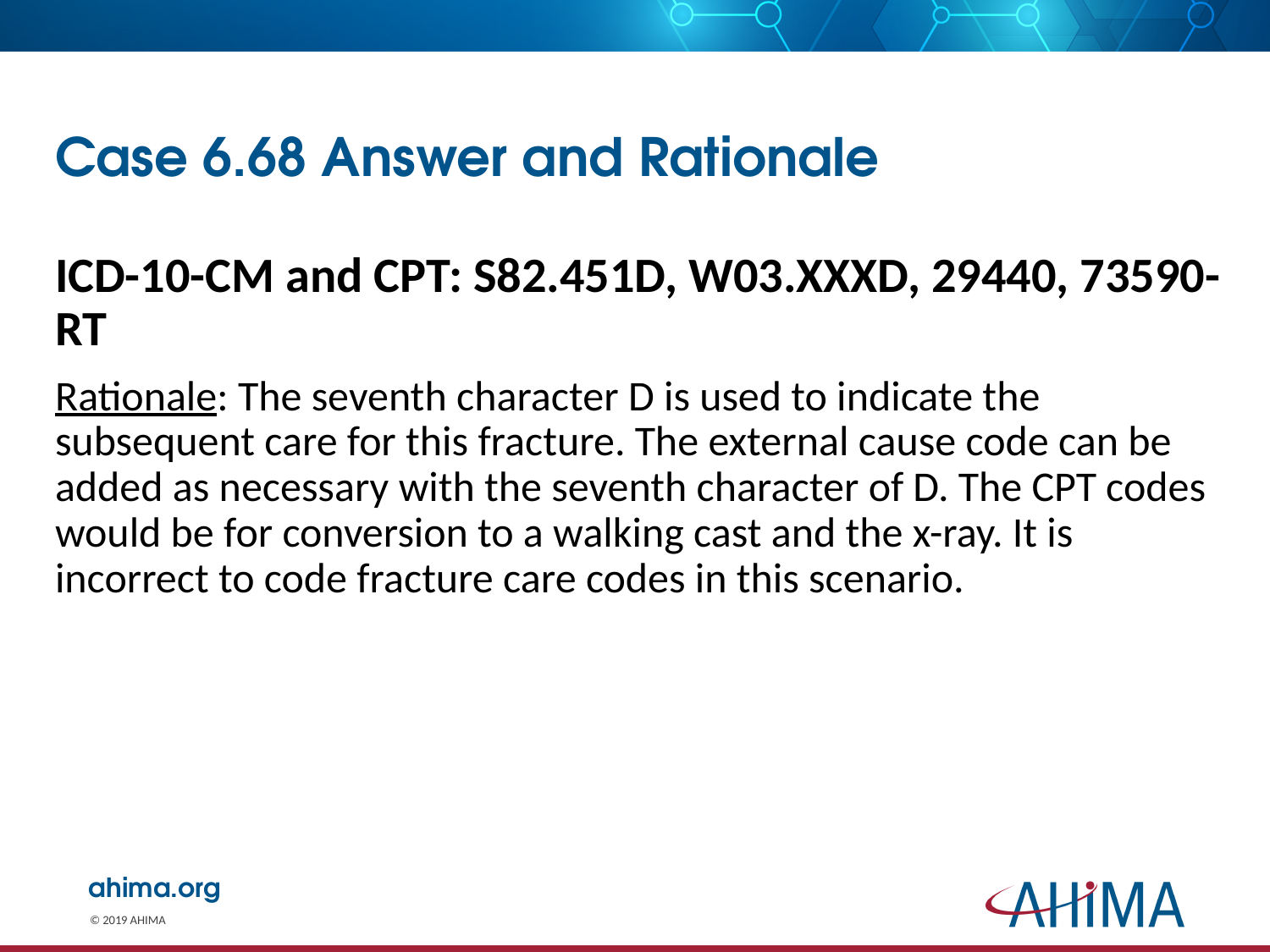

# Case 6.68 Answer and Rationale
ICD-10-CM and CPT: S82.451D, W03.XXXD, 29440, 73590-RT
Rationale: The seventh character D is used to indicate the subsequent care for this fracture. The external cause code can be added as necessary with the seventh character of D. The CPT codes would be for conversion to a walking cast and the x-ray. It is incorrect to code fracture care codes in this scenario.